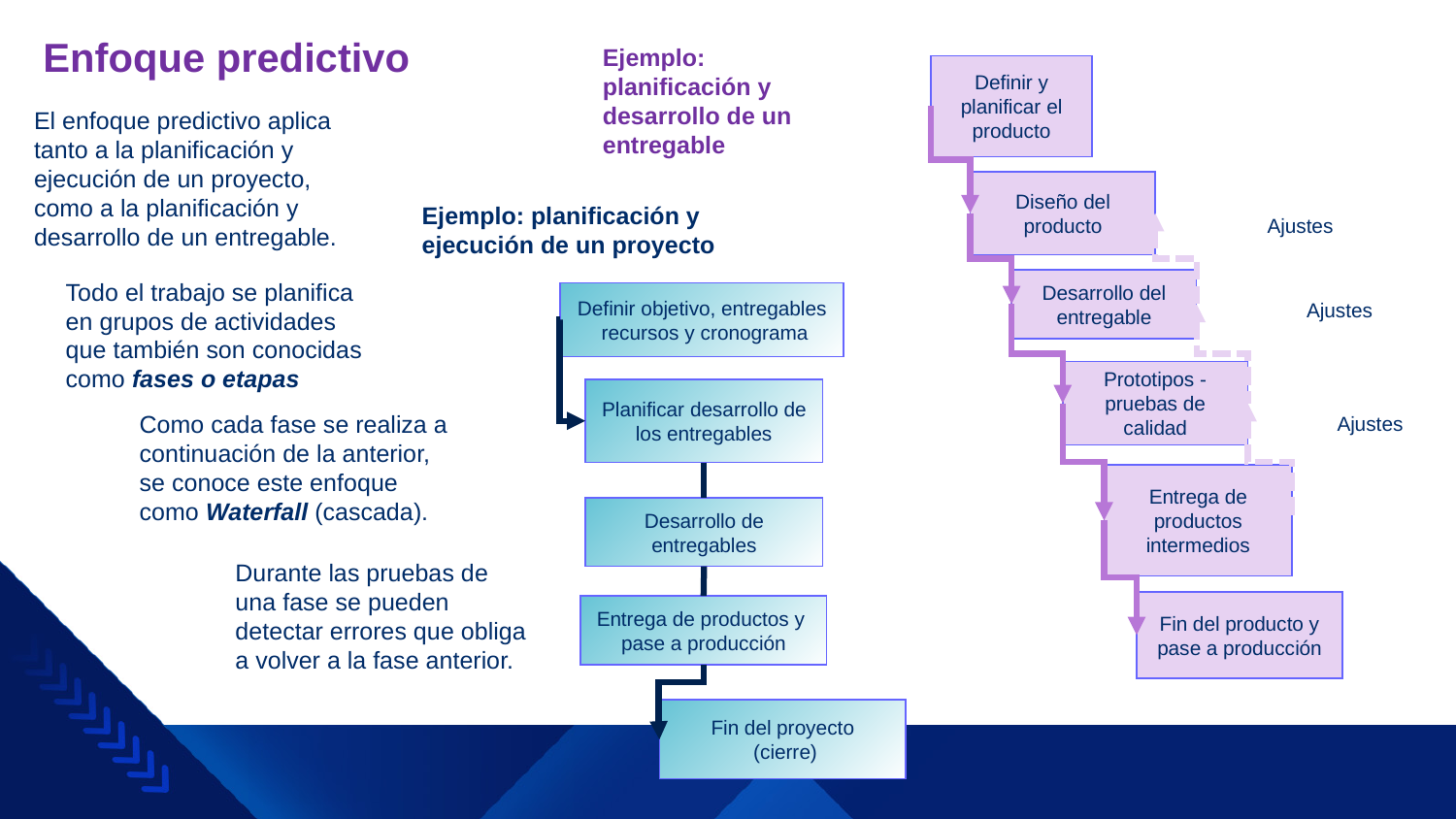

# Enfoque predictivo
Ejemplo:
planificación y desarrollo de un entregable
Definir y planificar el producto
Diseño del producto
Ajustes
Desarrollo del entregable
Prototipos - pruebas de calidad
Entrega de productos intermedios
Fin del producto y pase a producción
Ajustes
Ajustes
El enfoque predictivo aplica tanto a la planificación y ejecución de un proyecto, como a la planificación y desarrollo de un entregable.
Ejemplo: planificación y ejecución de un proyecto
Definir objetivo, entregables
 recursos y cronograma
Planificar desarrollo de los entregables
Desarrollo de entregables
Entrega de productos y
pase a producción
Fin del proyecto
 (cierre)
Todo el trabajo se planifica en grupos de actividades que también son conocidas como fases o etapas
Como cada fase se realiza a continuación de la anterior, se conoce este enfoque como Waterfall (cascada).
Durante las pruebas de una fase se pueden detectar errores que obliga a volver a la fase anterior.